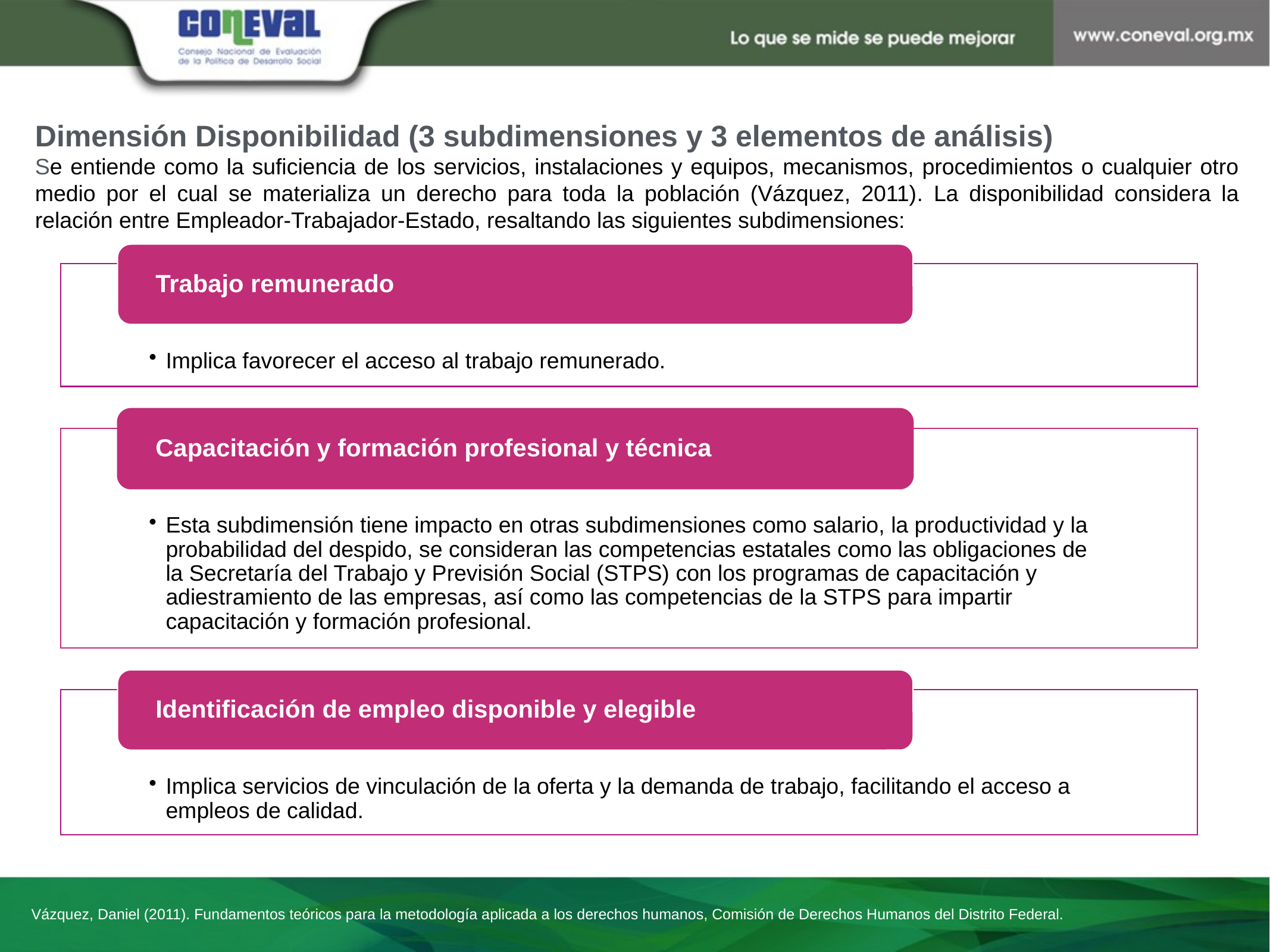

Dimensión Disponibilidad (3 subdimensiones y 3 elementos de análisis)
Se entiende como la suficiencia de los servicios, instalaciones y equipos, mecanismos, procedimientos o cualquier otro medio por el cual se materializa un derecho para toda la población (Vázquez, 2011). La disponibilidad considera la relación entre Empleador-Trabajador-Estado, resaltando las siguientes subdimensiones:
Implica favorecer el acceso al trabajo remunerado.
Trabajo remunerado
Esta subdimensión tiene impacto en otras subdimensiones como salario, la productividad y la probabilidad del despido, se consideran las competencias estatales como las obligaciones de la Secretaría del Trabajo y Previsión Social (STPS) con los programas de capacitación y adiestramiento de las empresas, así como las competencias de la STPS para impartir capacitación y formación profesional.
Capacitación y formación profesional y técnica
Implica servicios de vinculación de la oferta y la demanda de trabajo, facilitando el acceso a empleos de calidad.
Identificación de empleo disponible y elegible
Vázquez, Daniel (2011). Fundamentos teóricos para la metodología aplicada a los derechos humanos, Comisión de Derechos Humanos del Distrito Federal.